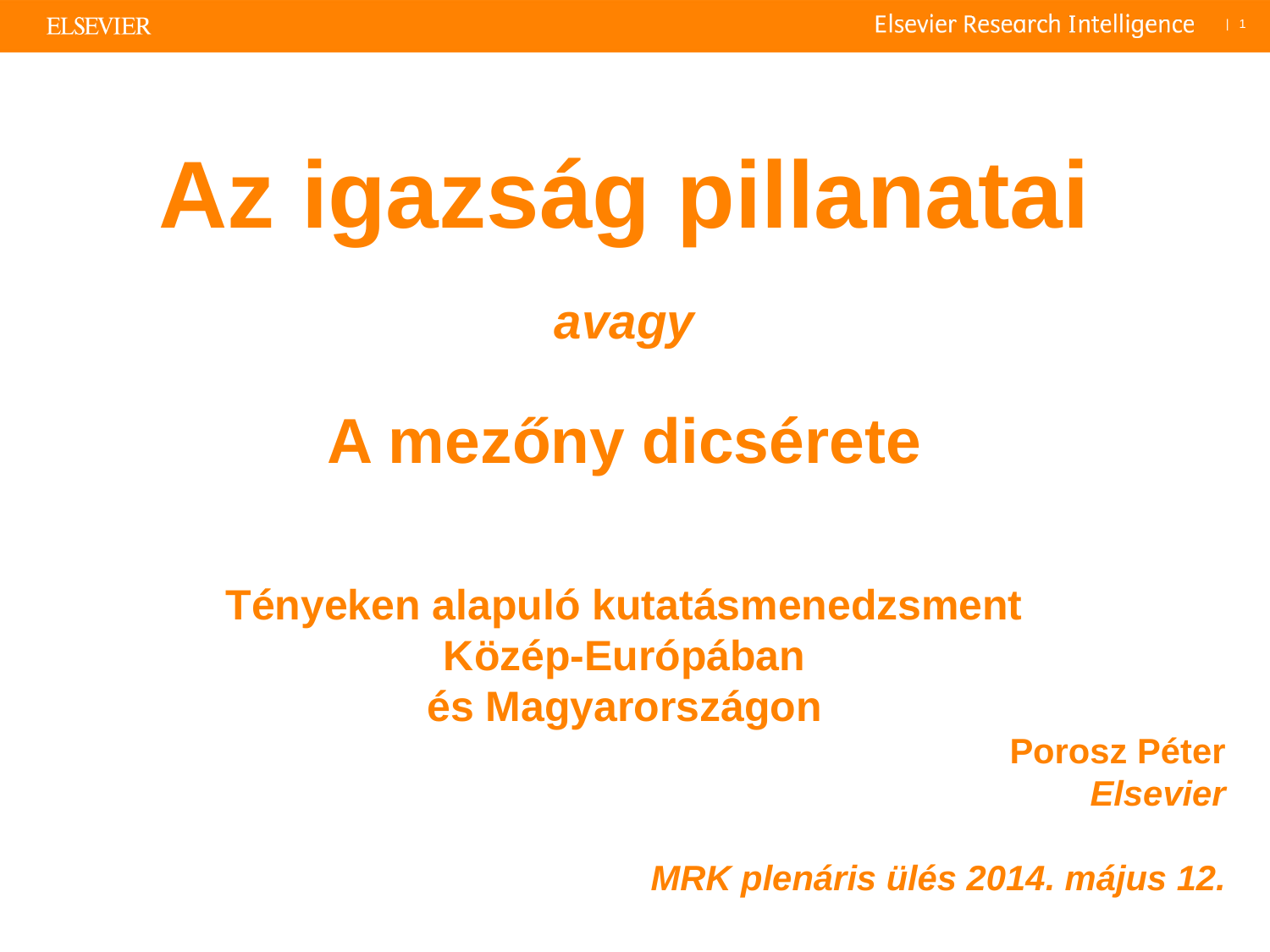

Az igazság pillanatai

avagy

A mezőny dicsérete

Tényeken alapuló kutatásmenedzsment
Közép-Európában
és Magyarországon
Porosz Péter
Elsevier

MRK plenáris ülés 2014. május 12.